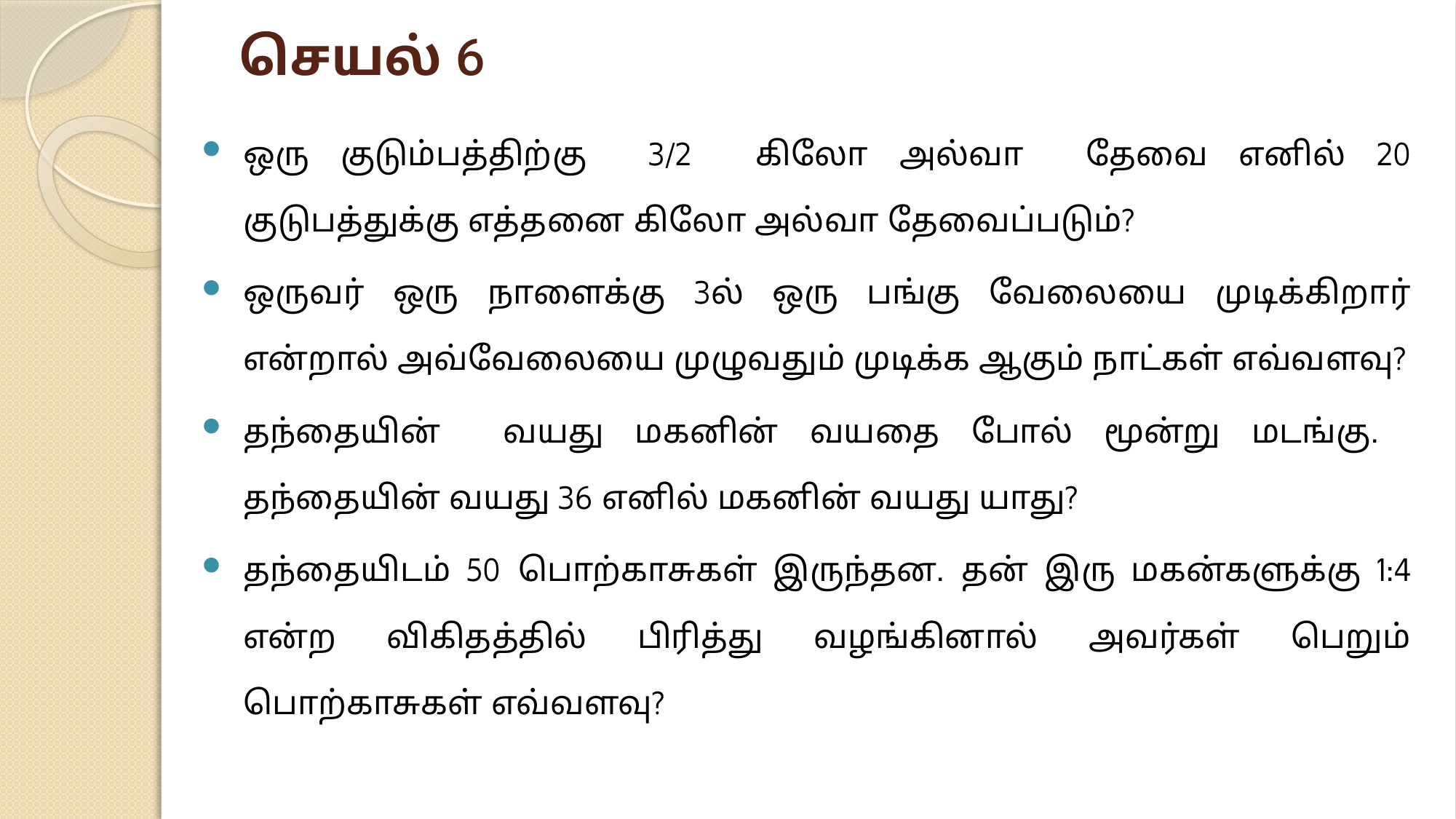

# செயல் 6
ஒரு குடும்பத்திற்கு  3/2  கிலோ அல்வா  தேவை எனில் 20 குடுபத்துக்கு எத்தனை கிலோ அல்வா தேவைப்படும்?
ஒருவர் ஒரு நாளைக்கு 3ல் ஒரு பங்கு வேலையை முடிக்கிறார் என்றால் அவ்வேலையை முழுவதும் முடிக்க ஆகும் நாட்கள் எவ்வளவு?
தந்தையின்  வயது மகனின் வயதை போல் மூன்று மடங்கு.  தந்தையின் வயது 36 எனில் மகனின் வயது யாது?
தந்தையிடம் 50 பொற்காசுகள் இருந்தன. தன் இரு மகன்களுக்கு 1:4 என்ற விகிதத்தில் பிரித்து வழங்கினால் அவர்கள் பெறும் பொற்காசுகள் எவ்வளவு?